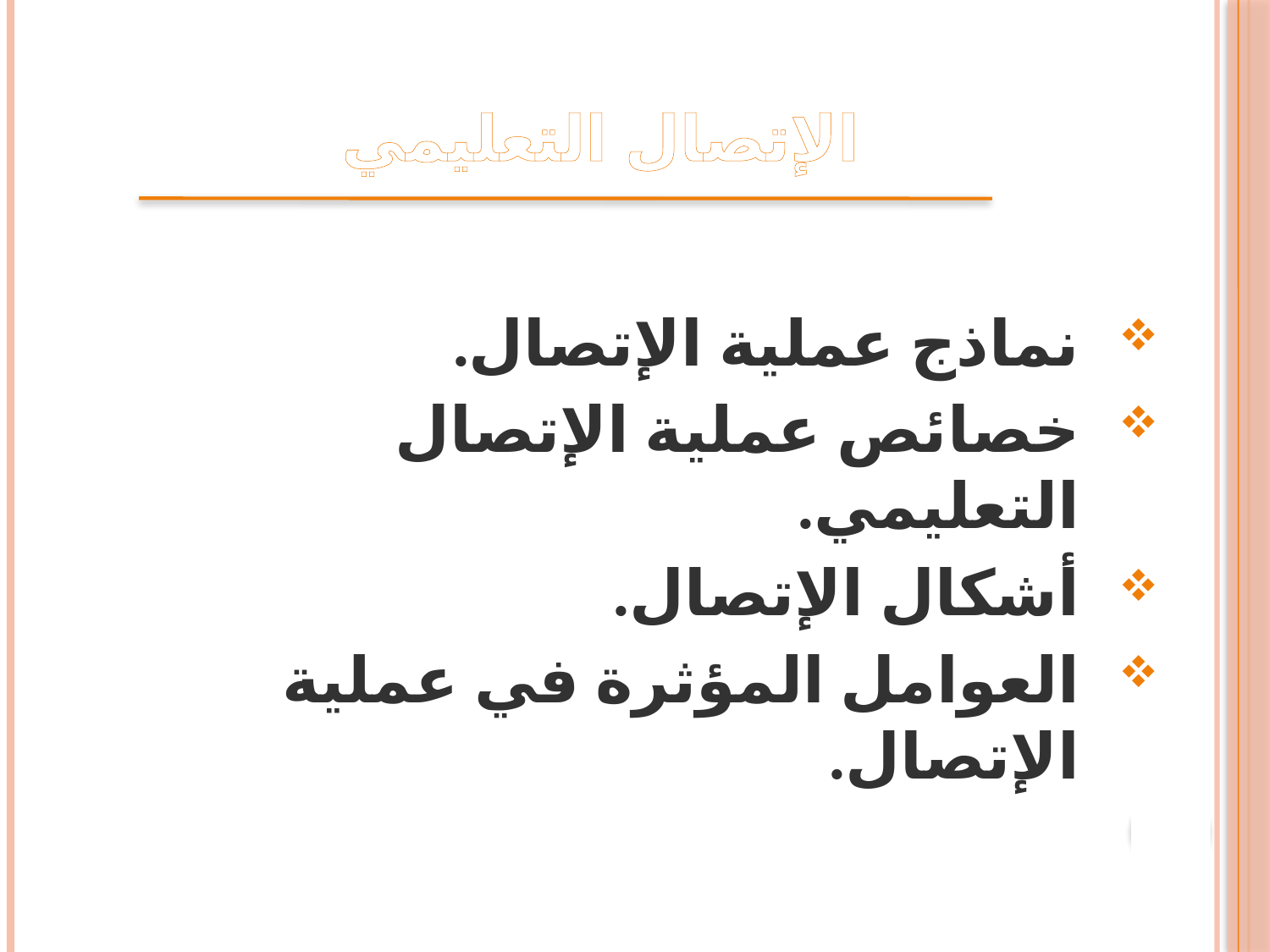

# الإتصال التعليمي
نماذج عملية الإتصال.
خصائص عملية الإتصال التعليمي.
أشكال الإتصال.
العوامل المؤثرة في عملية الإتصال.